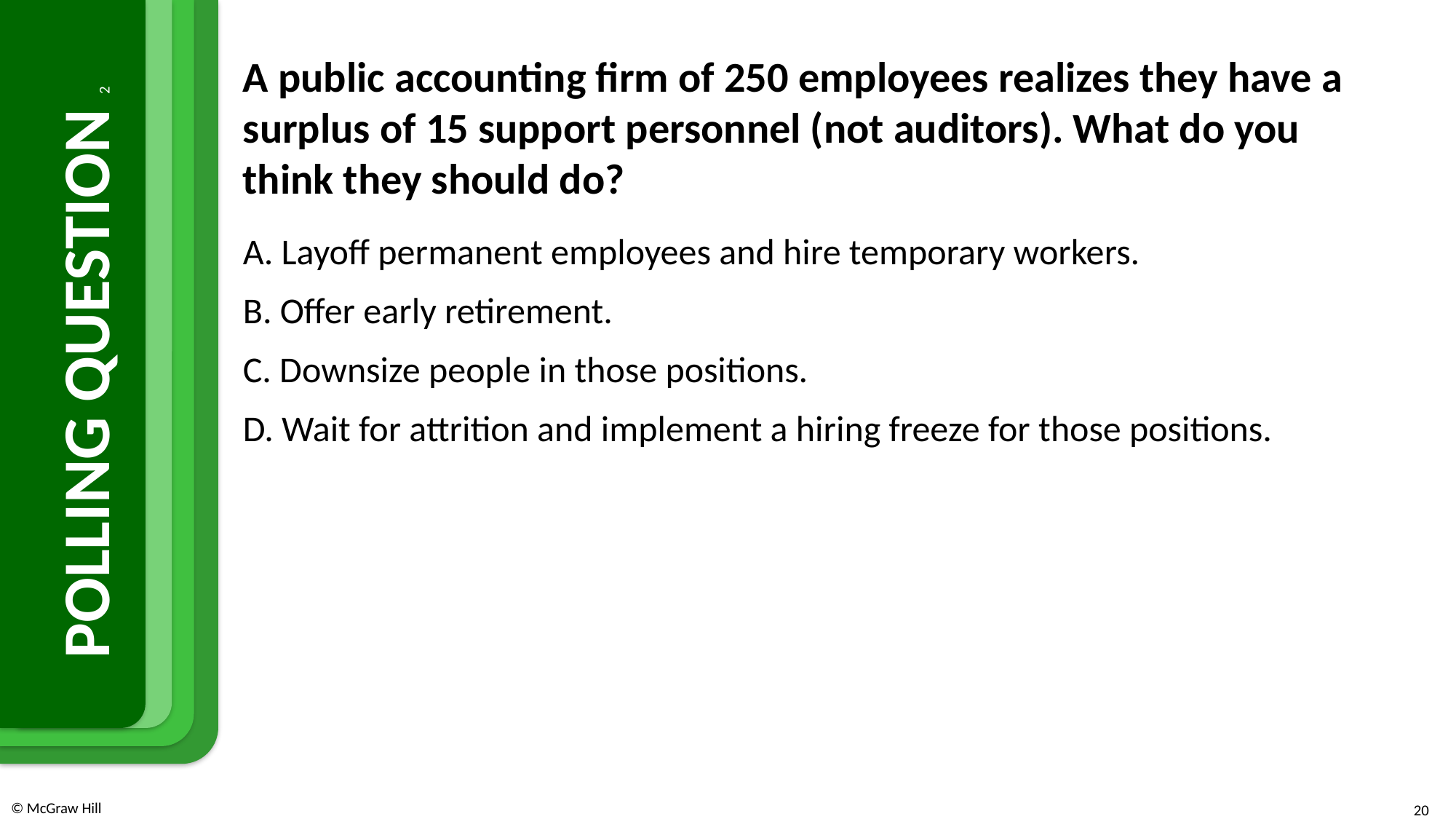

A public accounting firm of 250 employees realizes they have a surplus of 15 support personnel (not auditors). What do you think they should do?
A. Layoff permanent employees and hire temporary workers.
B. Offer early retirement.
C. Downsize people in those positions.
D. Wait for attrition and implement a hiring freeze for those positions.
# POLLING QUESTION 2